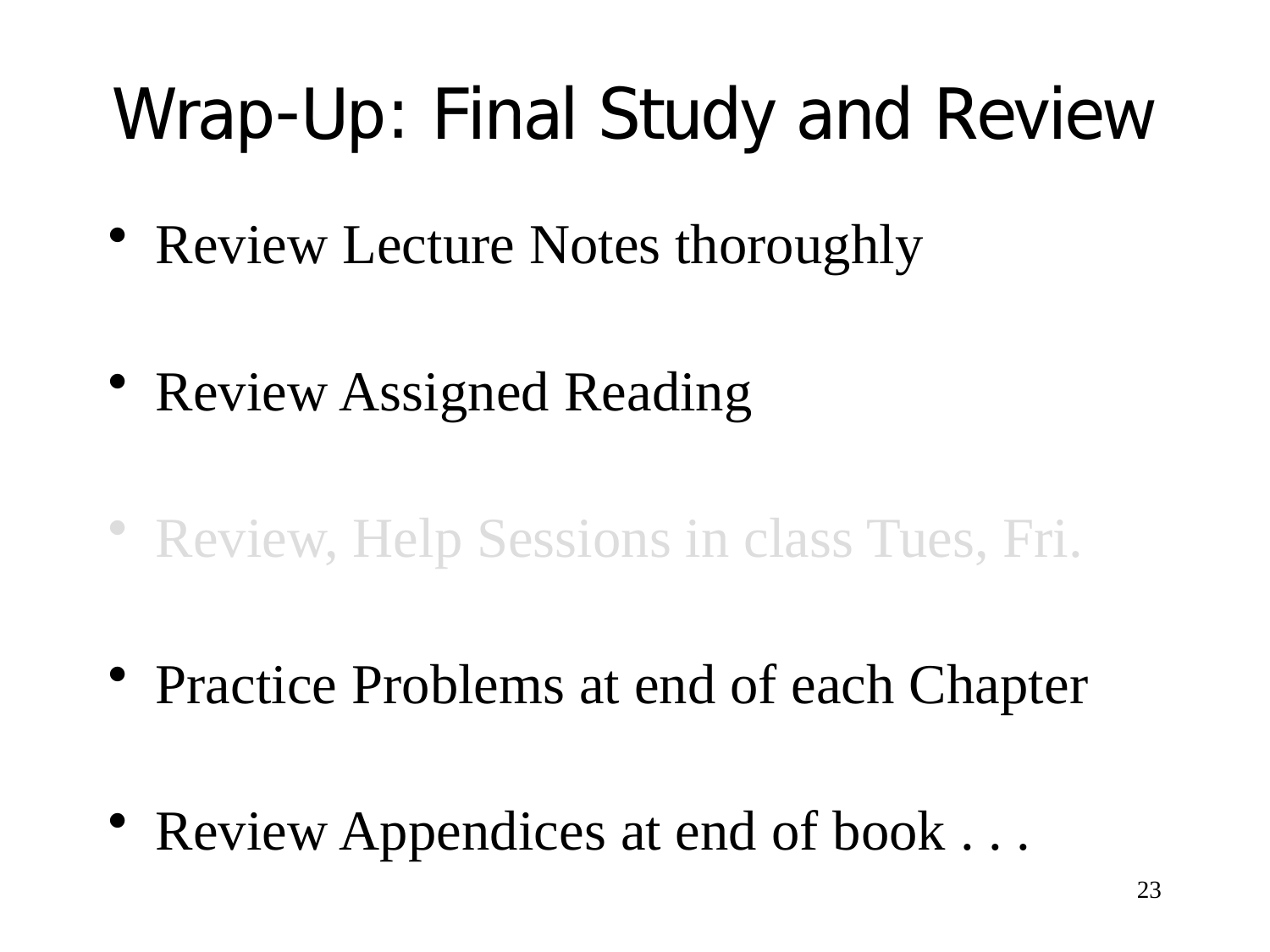

# Wrap-Up: Final Study and Review
Review Lecture Notes thoroughly
Review Assigned Reading
Review, Help Sessions in class Tues, Fri.
Practice Problems at end of each Chapter
Review Appendices at end of book . . .
23